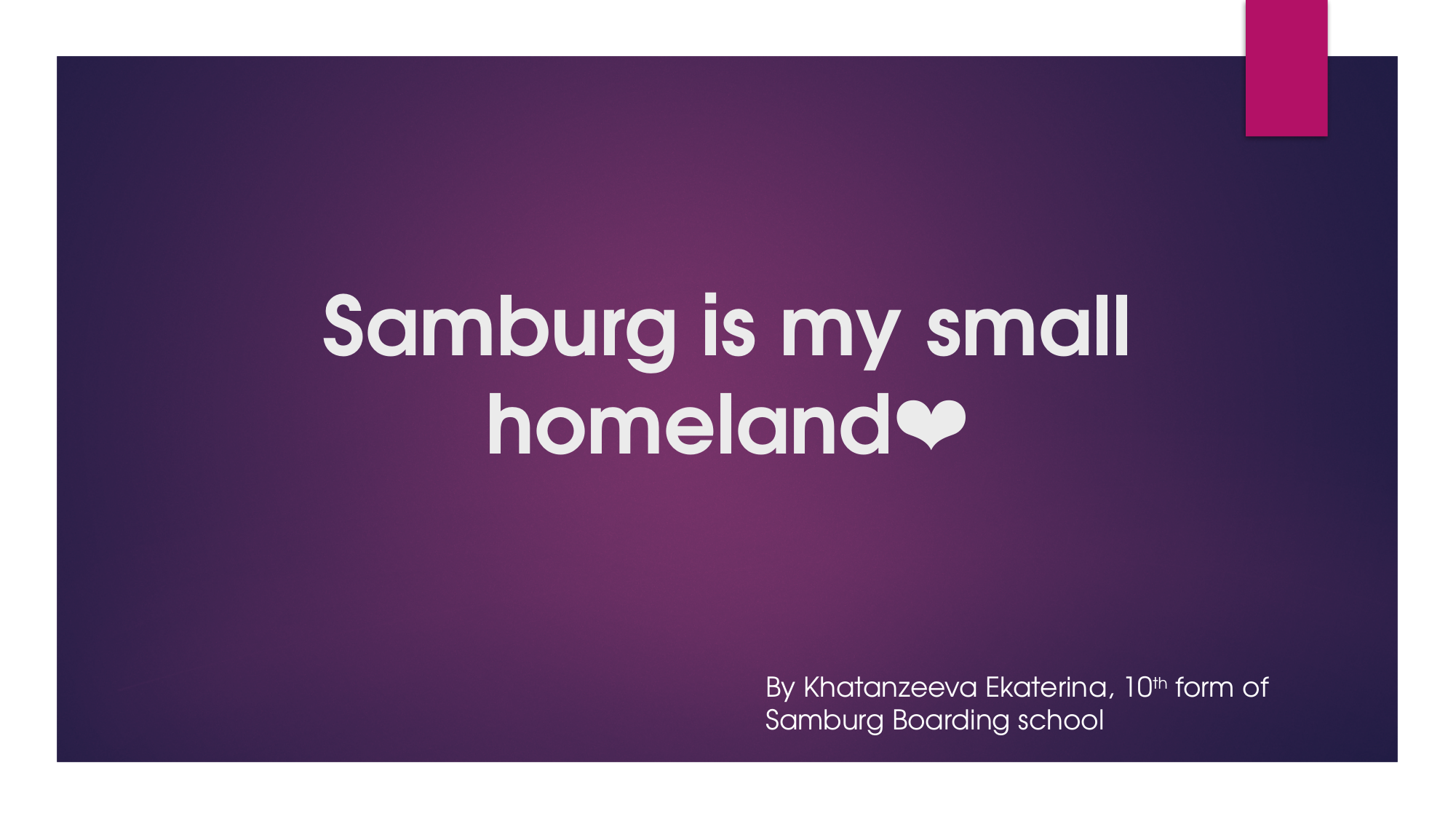

# Samburg is my small homeland❤
By Khatanzeeva Ekaterina, 10th form of Samburg Boarding school